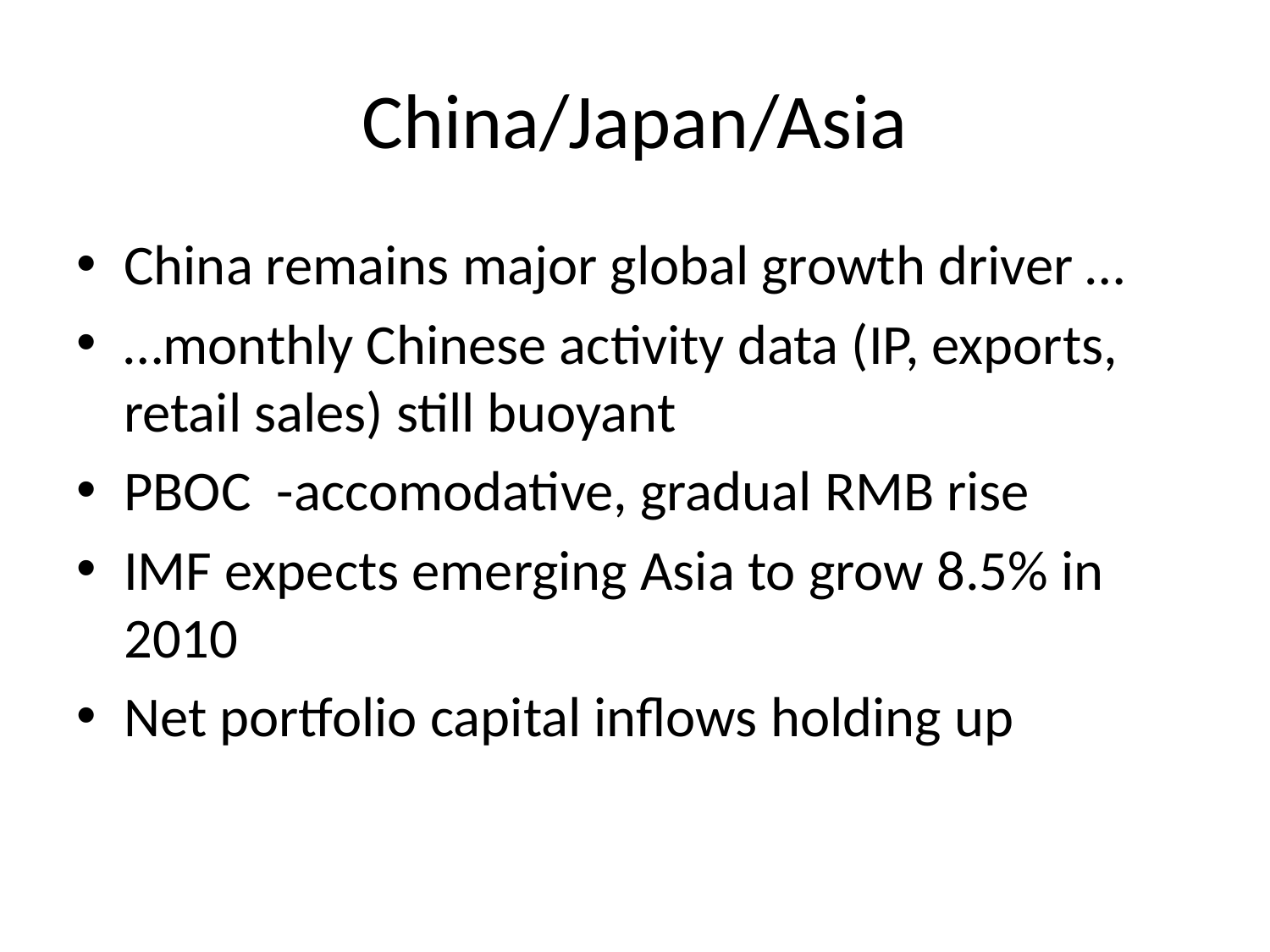

# China/Japan/Asia
China remains major global growth driver …
…monthly Chinese activity data (IP, exports, retail sales) still buoyant
PBOC  -accomodative, gradual RMB rise
IMF expects emerging Asia to grow 8.5% in 2010
Net portfolio capital inflows holding up